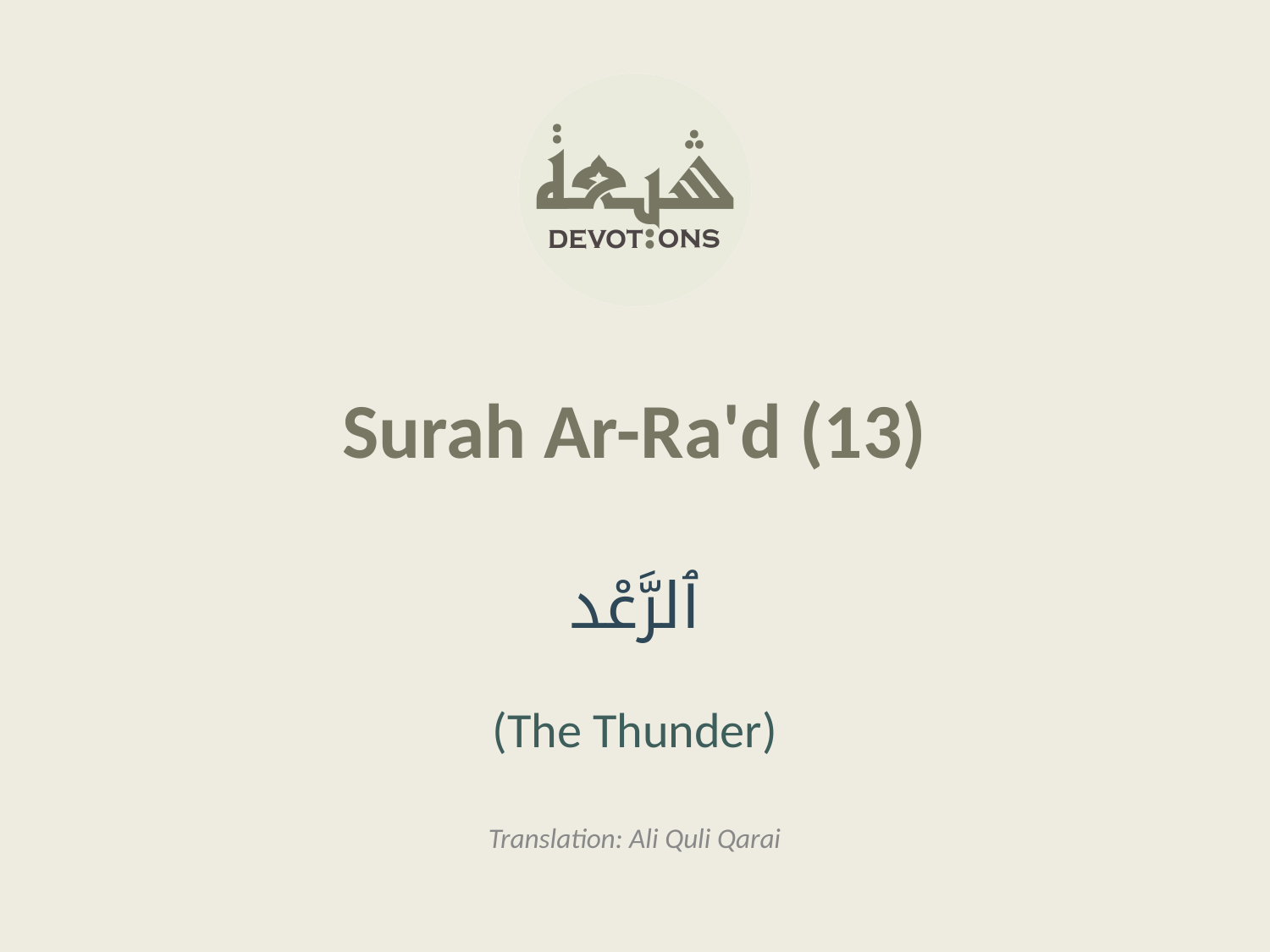

Surah Ar-Ra'd (13)
ٱلرَّعْد
(The Thunder)
Translation: Ali Quli Qarai